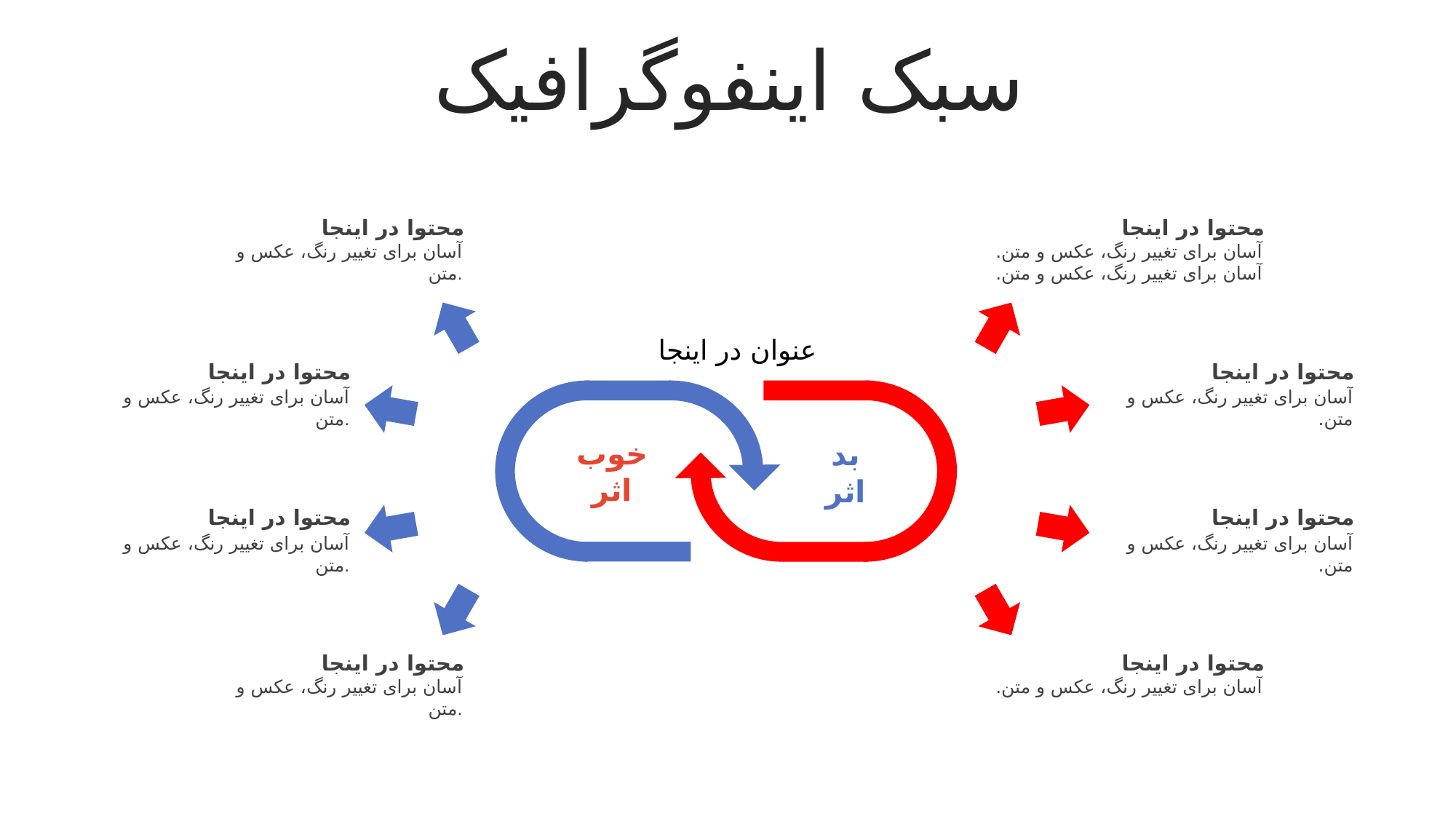

سبک اینفوگرافیک
محتوا در اینجا
آسان برای تغییر رنگ، عکس و متن.
محتوا در اینجا
آسان برای تغییر رنگ، عکس و متن. آسان برای تغییر رنگ، عکس و متن.

عنوان در اینجا
محتوا در اینجا
آسان برای تغییر رنگ، عکس و متن.
محتوا در اینجا
آسان برای تغییر رنگ، عکس و متن.

خوب
اثر
بد
اثر
محتوا در اینجا
آسان برای تغییر رنگ، عکس و متن.
محتوا در اینجا
آسان برای تغییر رنگ، عکس و متن.
محتوا در اینجا
آسان برای تغییر رنگ، عکس و متن.
محتوا در اینجا
آسان برای تغییر رنگ، عکس و متن.